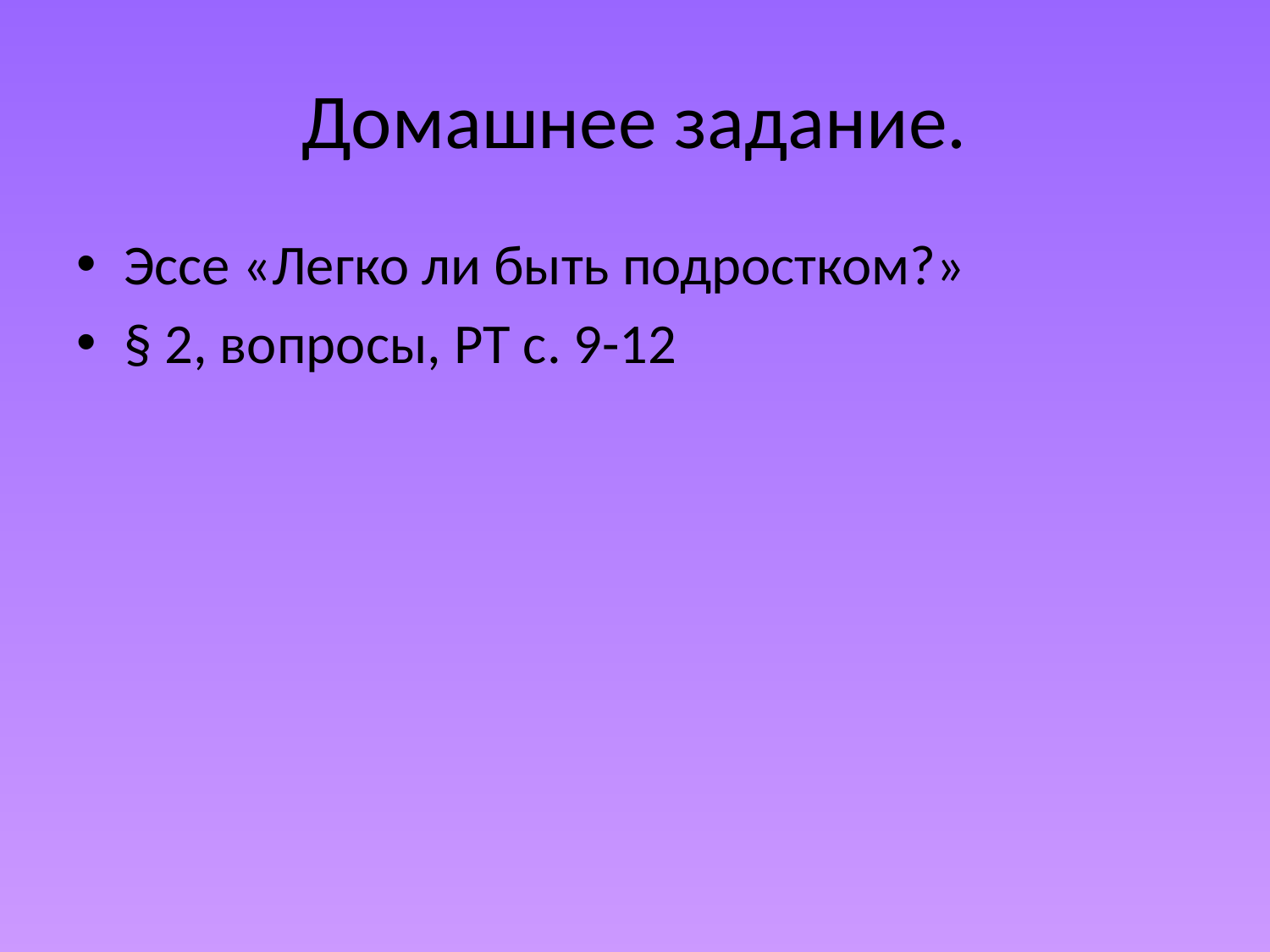

# Домашнее задание.
Эссе «Легко ли быть подростком?»
§ 2, вопросы, РТ с. 9-12